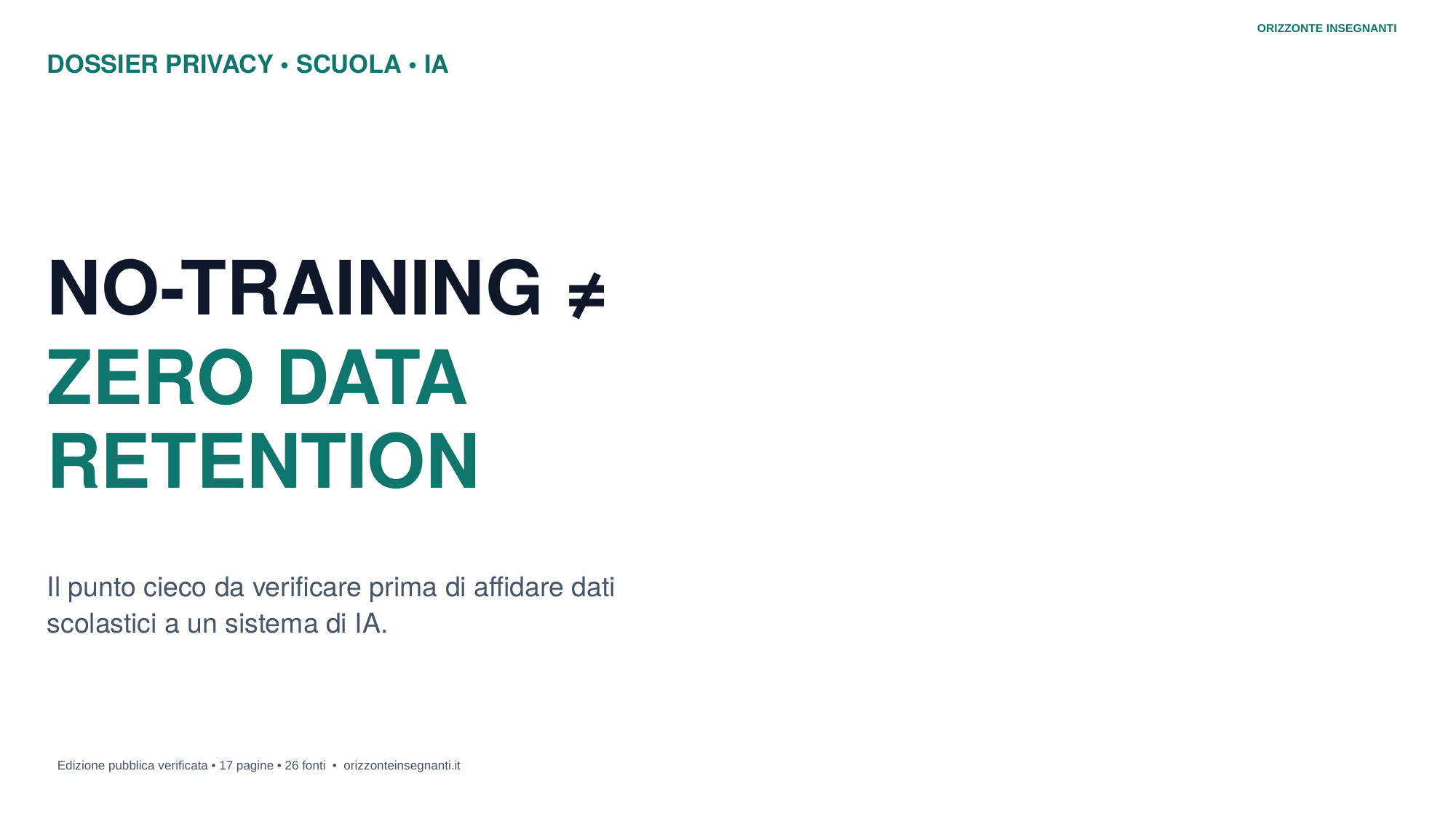

ORIZZONTE INSEGNANTI
DOSSIER PRIVACY • SCUOLA • IA
NO-TRAINING ≠
ZERO DATA
RETENTION
Il punto cieco da verificare prima di affidare dati scolastici a un sistema di IA.
Edizione pubblica verificata • 17 pagine • 26 fonti  •  orizzonteinsegnanti.it